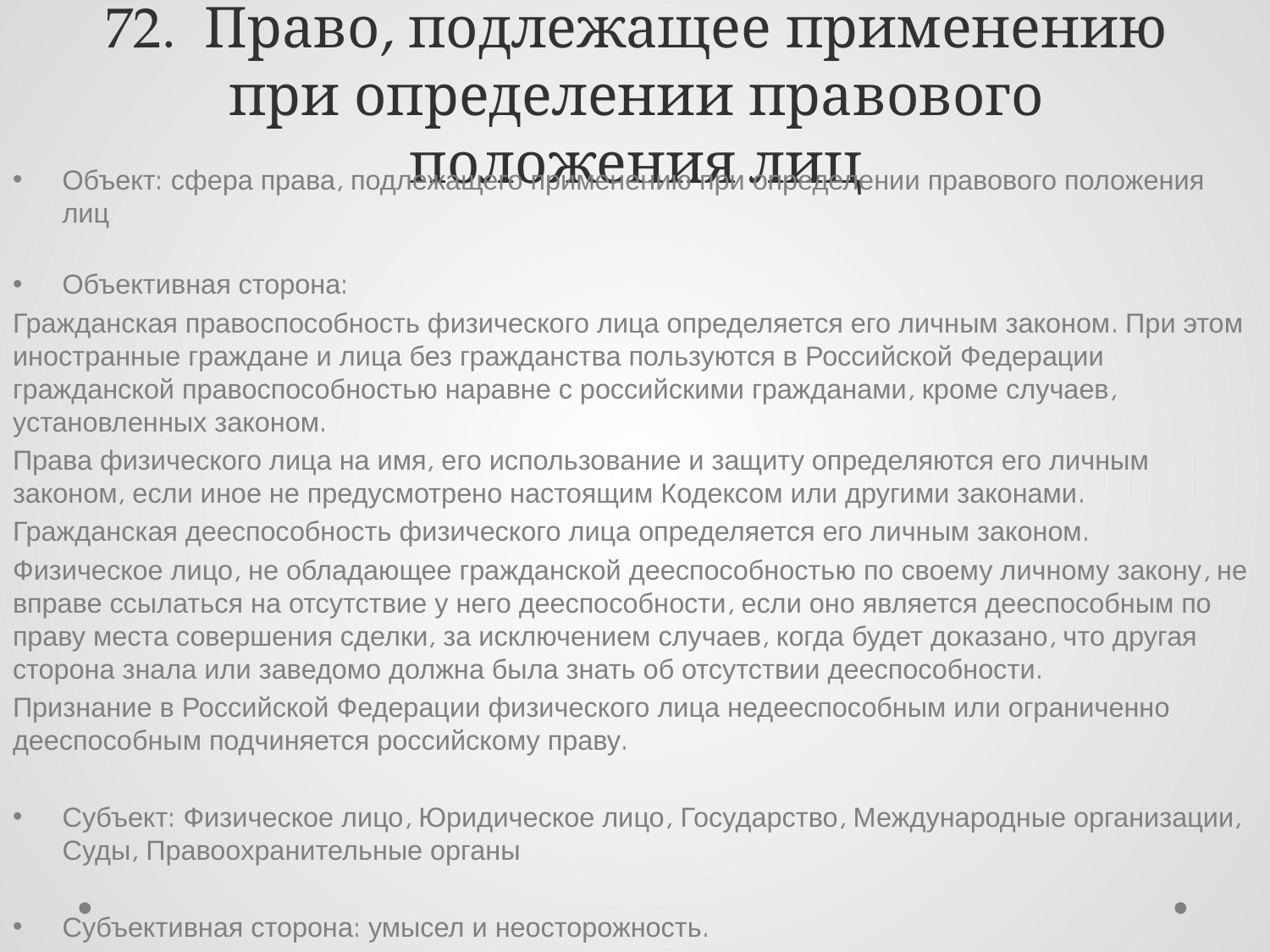

# 72.  Право, подлежащее применению при определении правового положения лиц
Объект: сфера права, подлежащего применению при определении правового положения лиц
Объективная сторона:
Гражданская правоспособность физического лица определяется его личным законом. При этом иностранные граждане и лица без гражданства пользуются в Российской Федерации гражданской правоспособностью наравне с российскими гражданами, кроме случаев, установленных законом.
Права физического лица на имя, его использование и защиту определяются его личным законом, если иное не предусмотрено настоящим Кодексом или другими законами.
Гражданская дееспособность физического лица определяется его личным законом.
Физическое лицо, не обладающее гражданской дееспособностью по своему личному закону, не вправе ссылаться на отсутствие у него дееспособности, если оно является дееспособным по праву места совершения сделки, за исключением случаев, когда будет доказано, что другая сторона знала или заведомо должна была знать об отсутствии дееспособности.
Признание в Российской Федерации физического лица недееспособным или ограниченно дееспособным подчиняется российскому праву.

Субъект: Физическое лицо, Юридическое лицо, Государство, Международные организации, Суды, Правоохранительные органы

Субъективная сторона: умысел и неосторожность.